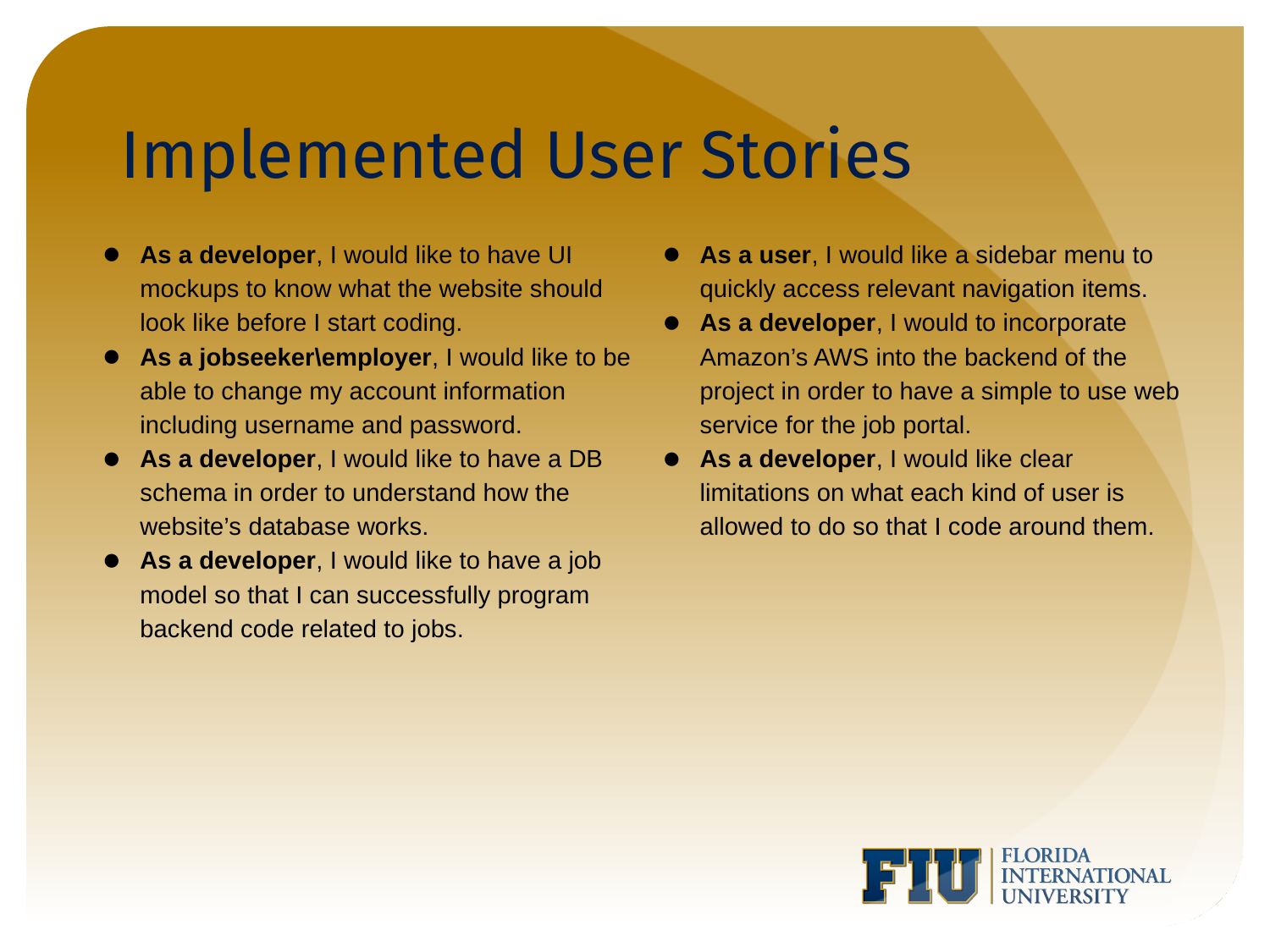

# Implemented User Stories
As a developer, I would like to have UI mockups to know what the website should look like before I start coding.
As a jobseeker\employer, I would like to be able to change my account information including username and password.
As a developer, I would like to have a DB schema in order to understand how the website’s database works.
As a developer, I would like to have a job model so that I can successfully program backend code related to jobs.

As a user, I would like a sidebar menu to quickly access relevant navigation items.
As a developer, I would to incorporate Amazon’s AWS into the backend of the project in order to have a simple to use web service for the job portal.
As a developer, I would like clear limitations on what each kind of user is allowed to do so that I code around them.